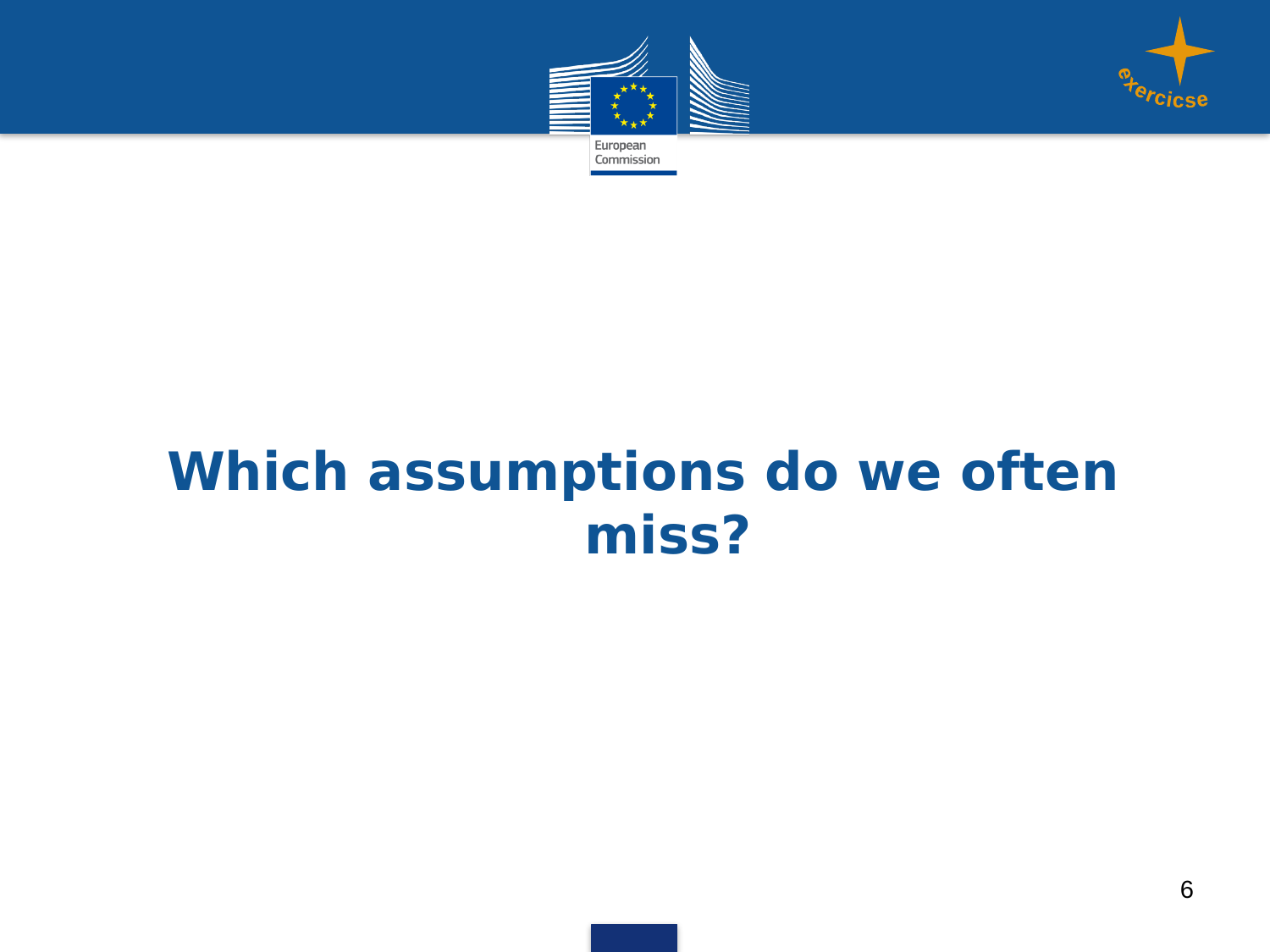

exercicse
# Which assumptions do we often miss?
6